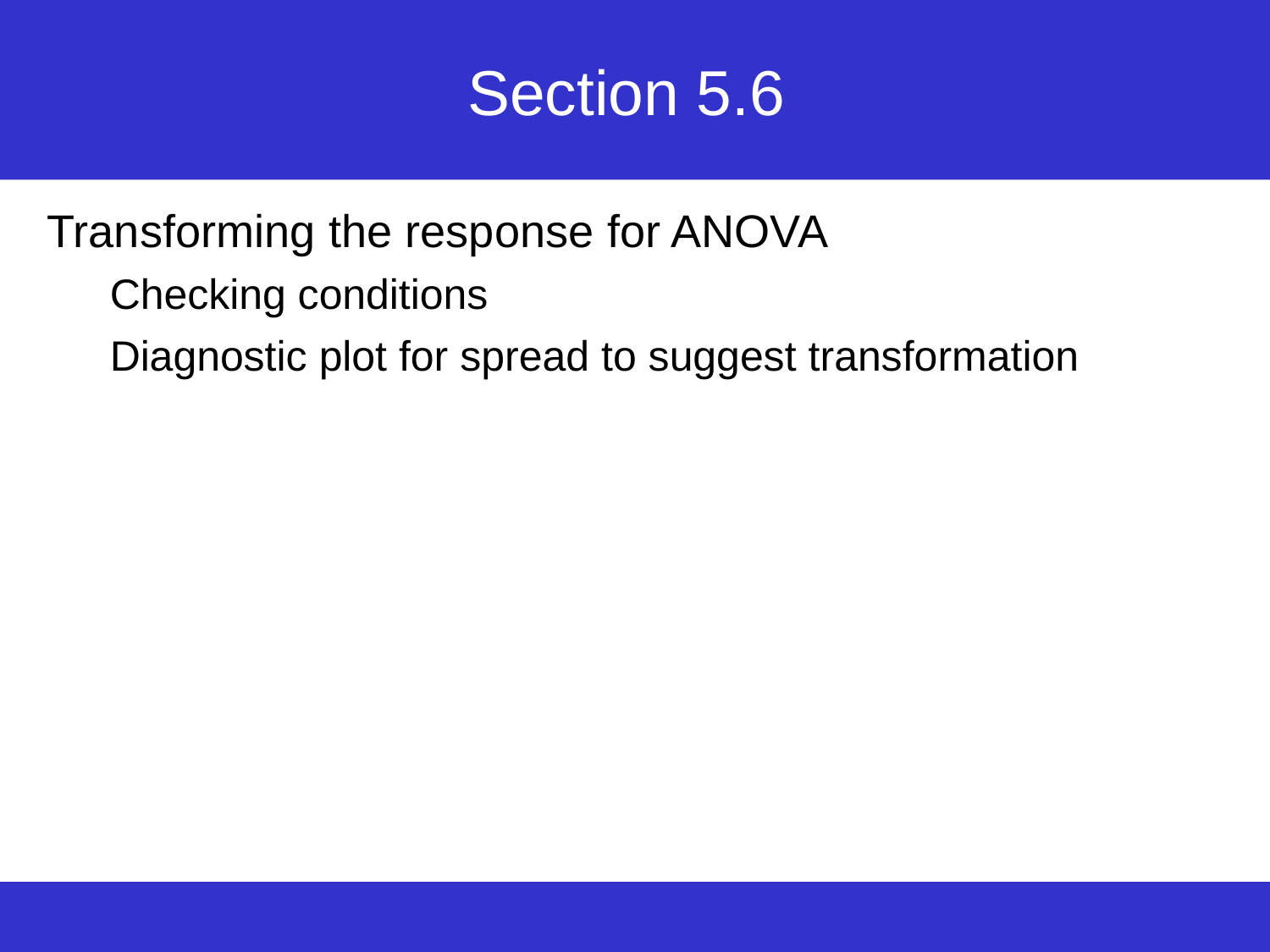

# Section 5.6
Transforming the response for ANOVA
Checking conditions
Diagnostic plot for spread to suggest transformation